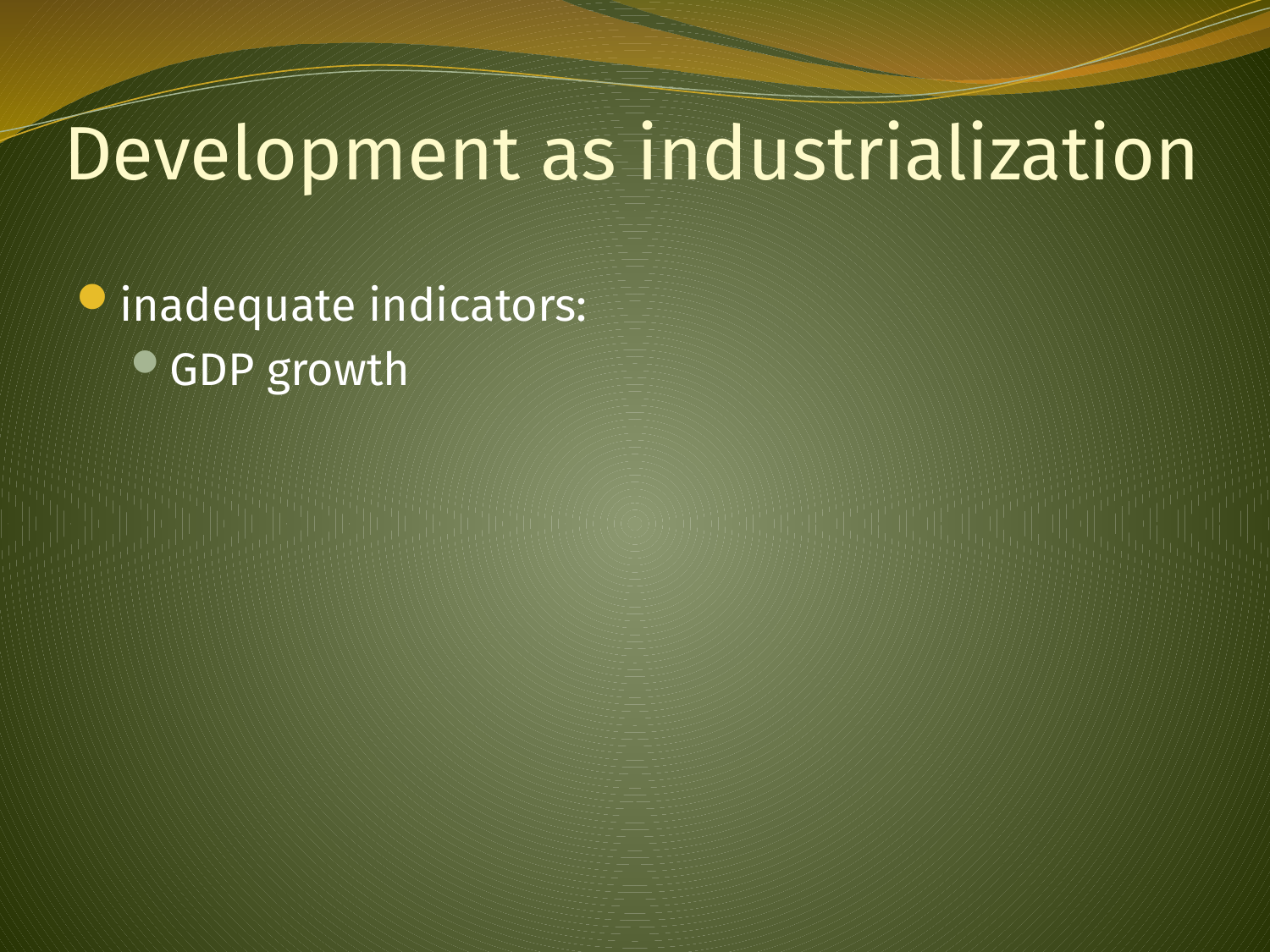

# Development as industrialization
inadequate indicators:
GDP growth